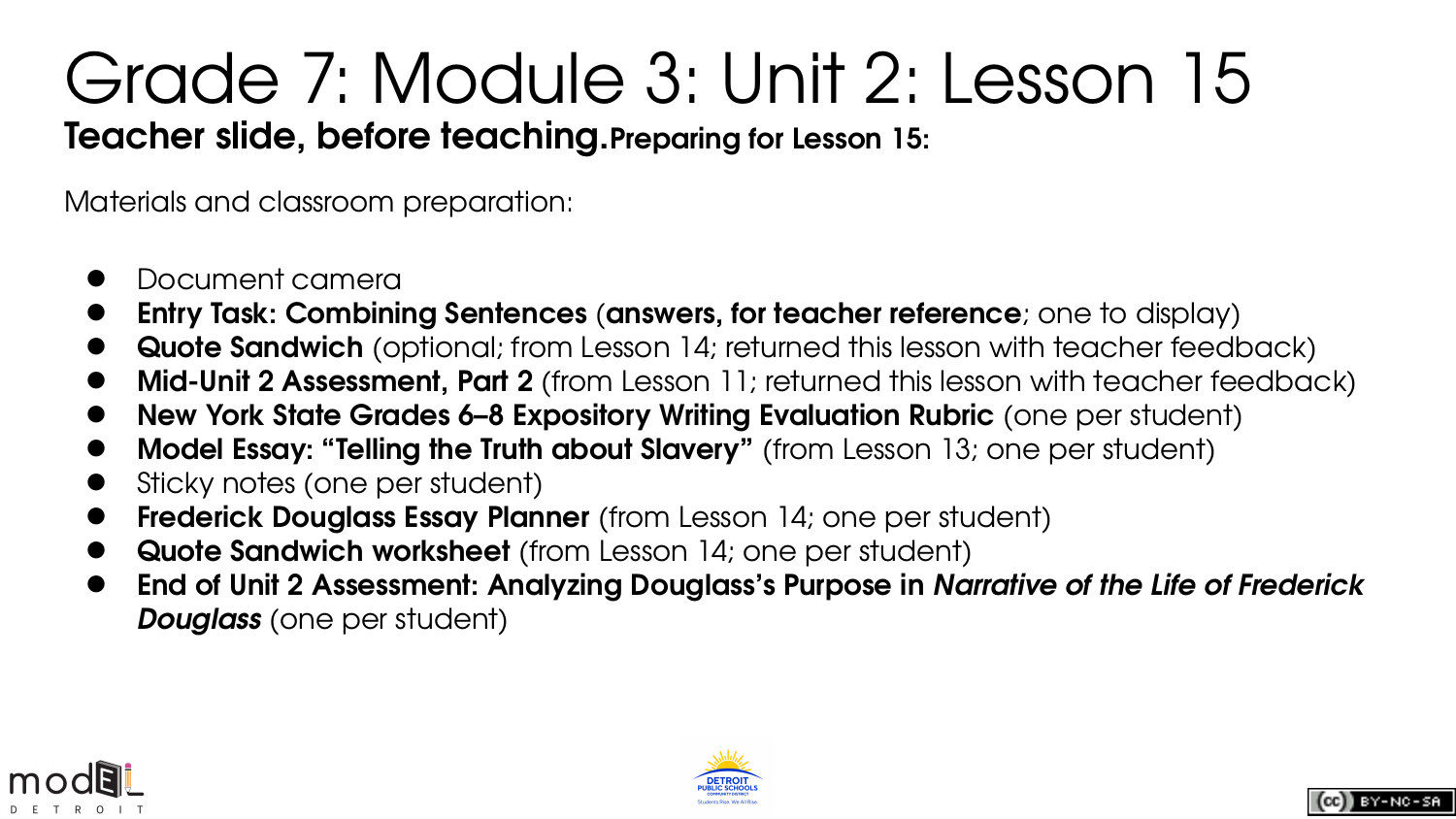

Grade 7: Module 3: Unit 2: Lesson 15
Teacher slide, before teaching.Preparing for Lesson 15:

Materials and classroom preparation:

Document camera
Entry Task: Combining Sentences (answers, for teacher reference; one to display)
Quote Sandwich (optional; from Lesson 14; returned this lesson with teacher feedback)
Mid-Unit 2 Assessment, Part 2 (from Lesson 11; returned this lesson with teacher feedback)
New York State Grades 6–8 Expository Writing Evaluation Rubric (one per student)
Model Essay: “Telling the Truth about Slavery” (from Lesson 13; one per student)
Sticky notes (one per student)
Frederick Douglass Essay Planner (from Lesson 14; one per student)
Quote Sandwich worksheet (from Lesson 14; one per student)
End of Unit 2 Assessment: Analyzing Douglass’s Purpose in Narrative of the Life of Frederick Douglass (one per student)